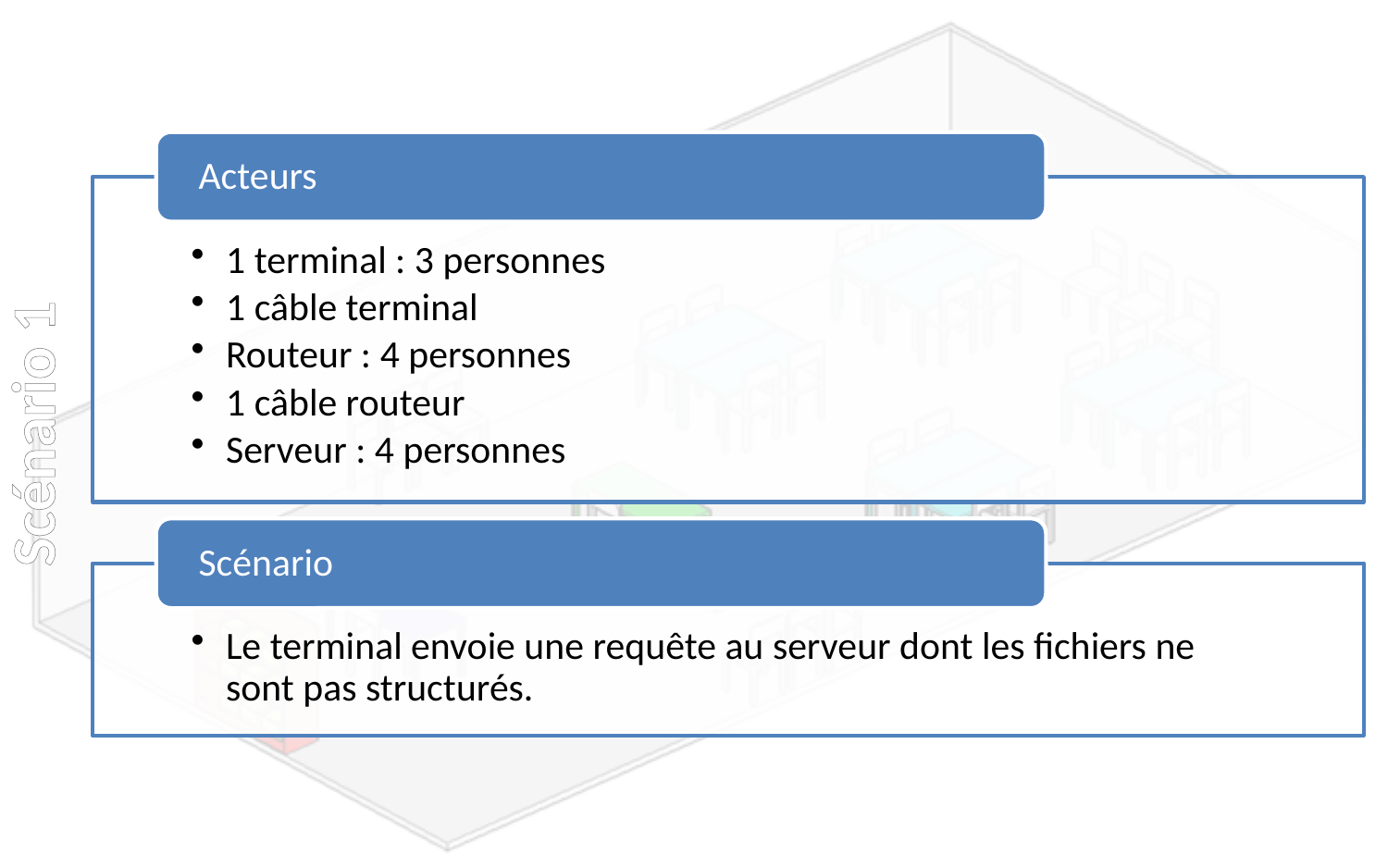

1 terminal : 3 personnes
1 câble terminal
Routeur : 4 personnes
1 câble routeur
Serveur : 4 personnes
Acteurs
Le terminal envoie une requête au serveur dont les fichiers ne sont pas structurés.
Scénario
Scénario 1